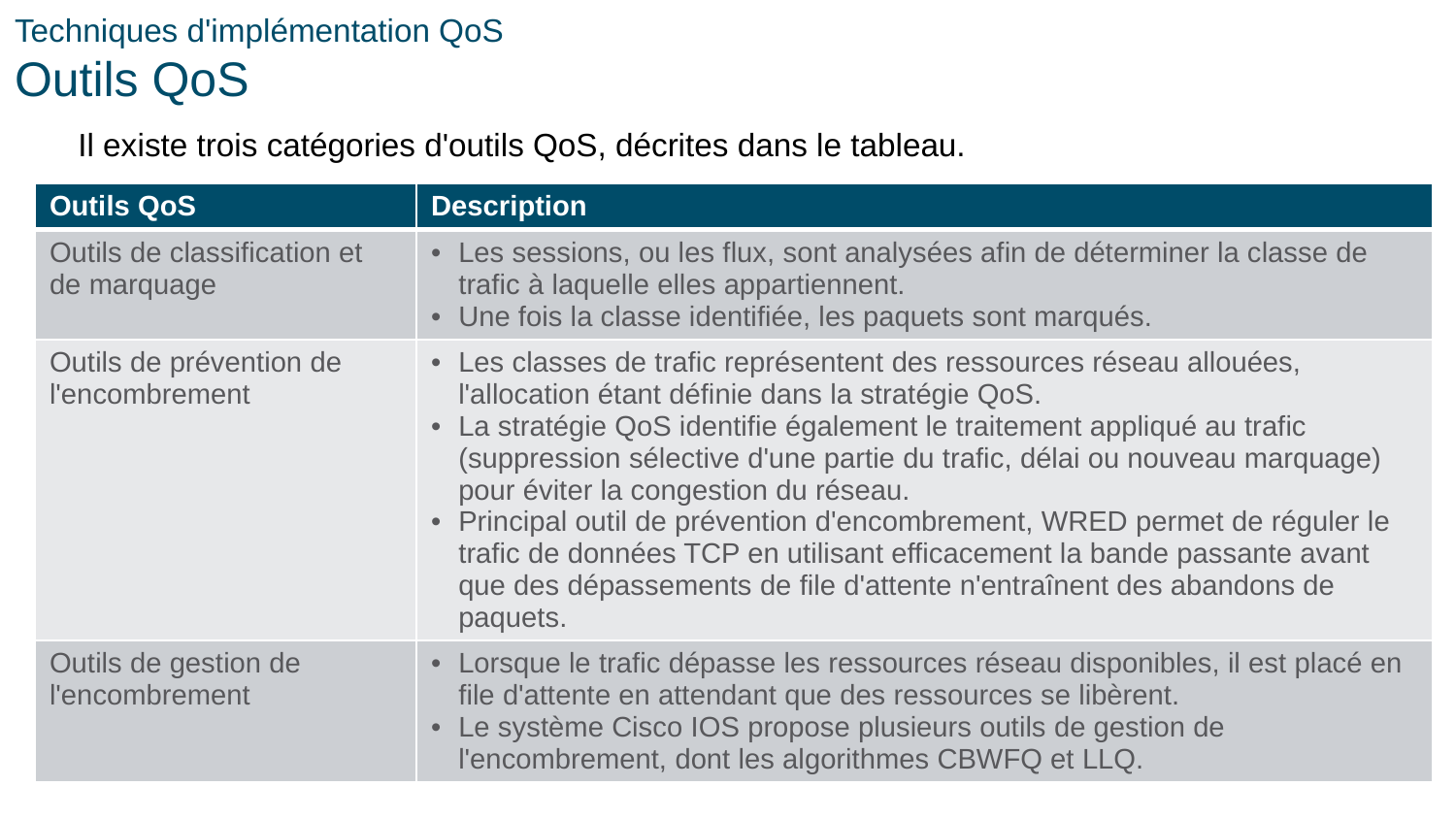

# Techniques d'implémentation QoS Outils QoS
Il existe trois catégories d'outils QoS, décrites dans le tableau.
| Outils QoS | Description |
| --- | --- |
| Outils de classification et de marquage | Les sessions, ou les flux, sont analysées afin de déterminer la classe de trafic à laquelle elles appartiennent. Une fois la classe identifiée, les paquets sont marqués. |
| Outils de prévention de l'encombrement | Les classes de trafic représentent des ressources réseau allouées, l'allocation étant définie dans la stratégie QoS. La stratégie QoS identifie également le traitement appliqué au trafic (suppression sélective d'une partie du trafic, délai ou nouveau marquage) pour éviter la congestion du réseau. Principal outil de prévention d'encombrement, WRED permet de réguler le trafic de données TCP en utilisant efficacement la bande passante avant que des dépassements de file d'attente n'entraînent des abandons de paquets. |
| Outils de gestion de l'encombrement | Lorsque le trafic dépasse les ressources réseau disponibles, il est placé en file d'attente en attendant que des ressources se libèrent. Le système Cisco IOS propose plusieurs outils de gestion de l'encombrement, dont les algorithmes CBWFQ et LLQ. |